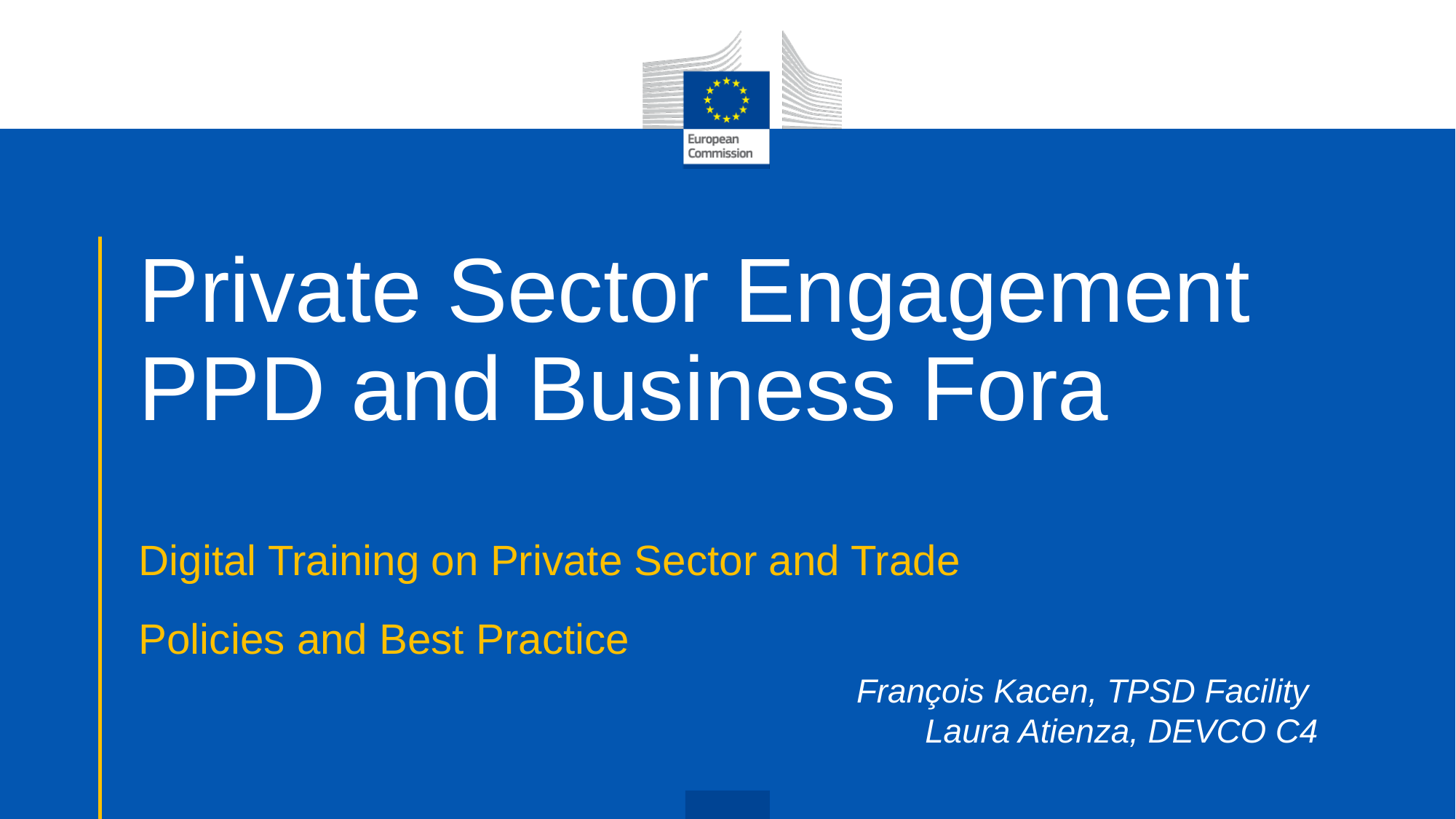

# Private Sector Engagement PPD and Business Fora
Digital Training on Private Sector and Trade
Policies and Best Practice
François Kacen, TPSD Facility
Laura Atienza, DEVCO C4